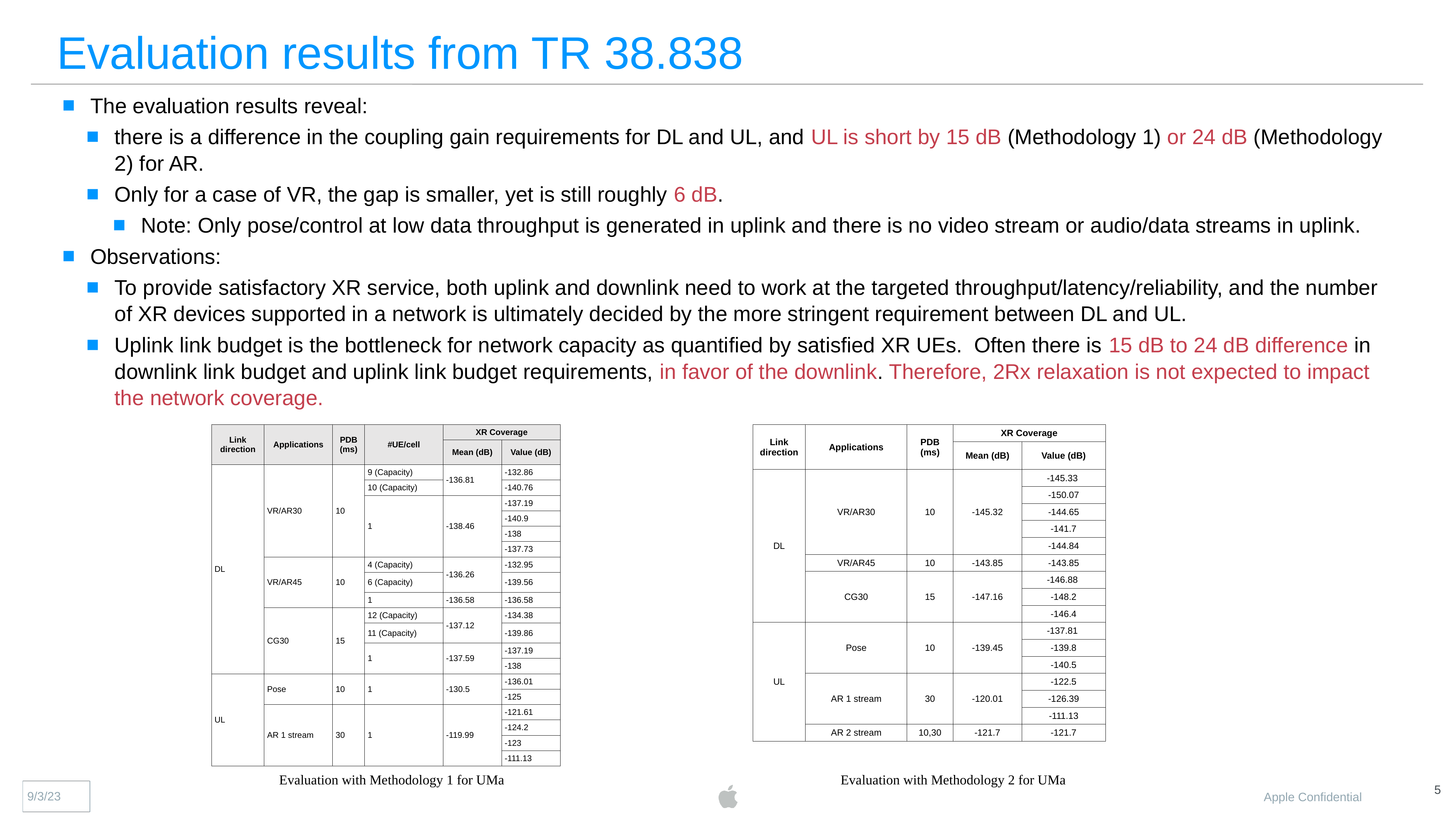

Evaluation results from TR 38.838
The evaluation results reveal:
there is a difference in the coupling gain requirements for DL and UL, and UL is short by 15 dB (Methodology 1) or 24 dB (Methodology 2) for AR.
Only for a case of VR, the gap is smaller, yet is still roughly 6 dB.
Note: Only pose/control at low data throughput is generated in uplink and there is no video stream or audio/data streams in uplink.
Observations:
To provide satisfactory XR service, both uplink and downlink need to work at the targeted throughput/latency/reliability, and the number of XR devices supported in a network is ultimately decided by the more stringent requirement between DL and UL.
Uplink link budget is the bottleneck for network capacity as quantified by satisfied XR UEs.  Often there is 15 dB to 24 dB difference in downlink link budget and uplink link budget requirements, in favor of the downlink. Therefore, 2Rx relaxation is not expected to impact the network coverage.
| Link direction | Applications | PDB (ms) | #UE/cell | XR Coverage |  |
| --- | --- | --- | --- | --- | --- |
|  |  |  |  | Mean (dB) | Value (dB) |
| DL | VR/AR30 | 10 | 9 (Capacity) | -136.81 | -132.86 |
|  |  |  | 10 (Capacity) |  | -140.76 |
|  |  |  | 1 | -138.46 | -137.19 |
|  |  |  |  |  | -140.9 |
|  |  |  |  |  | -138 |
|  |  |  |  |  | -137.73 |
|  | VR/AR45 | 10 | 4 (Capacity) | -136.26 | -132.95 |
|  |  |  | 6 (Capacity) |  | -139.56 |
|  |  |  | 1 | -136.58 | -136.58 |
|  | CG30 | 15 | 12 (Capacity) | -137.12 | -134.38 |
|  |  |  | 11 (Capacity) |  | -139.86 |
|  |  |  | 1 | -137.59 | -137.19 |
|  |  |  |  |  | -138 |
| UL | Pose | 10 | 1 | -130.5 | -136.01 |
|  |  |  |  |  | -125 |
|  | AR 1 stream | 30 | 1 | -119.99 | -121.61 |
|  |  |  |  |  | -124.2 |
|  |  |  |  |  | -123 |
|  |  |  |  |  | -111.13 |
| Link direction | Applications | PDB (ms) | XR Coverage |  |
| --- | --- | --- | --- | --- |
|  |  |  | Mean (dB) | Value (dB) |
| DL | VR/AR30 | 10 | -145.32 | -145.33 |
|  |  |  |  | -150.07 |
|  |  |  |  | -144.65 |
|  |  |  |  | -141.7 |
|  |  |  |  | -144.84 |
|  | VR/AR45 | 10 | -143.85 | -143.85 |
|  | CG30 | 15 | -147.16 | -146.88 |
|  |  |  |  | -148.2 |
|  |  |  |  | -146.4 |
| UL | Pose | 10 | -139.45 | -137.81 |
|  |  |  |  | -139.8 |
|  |  |  |  | -140.5 |
|  | AR 1 stream | 30 | -120.01 | -122.5 |
|  |  |  |  | -126.39 |
|  |  |  |  | -111.13 |
|  | AR 2 stream | 10,30 | -121.7 | -121.7 |
Evaluation with Methodology 1 for UMa

Evaluation with Methodology 2 for UMa

5